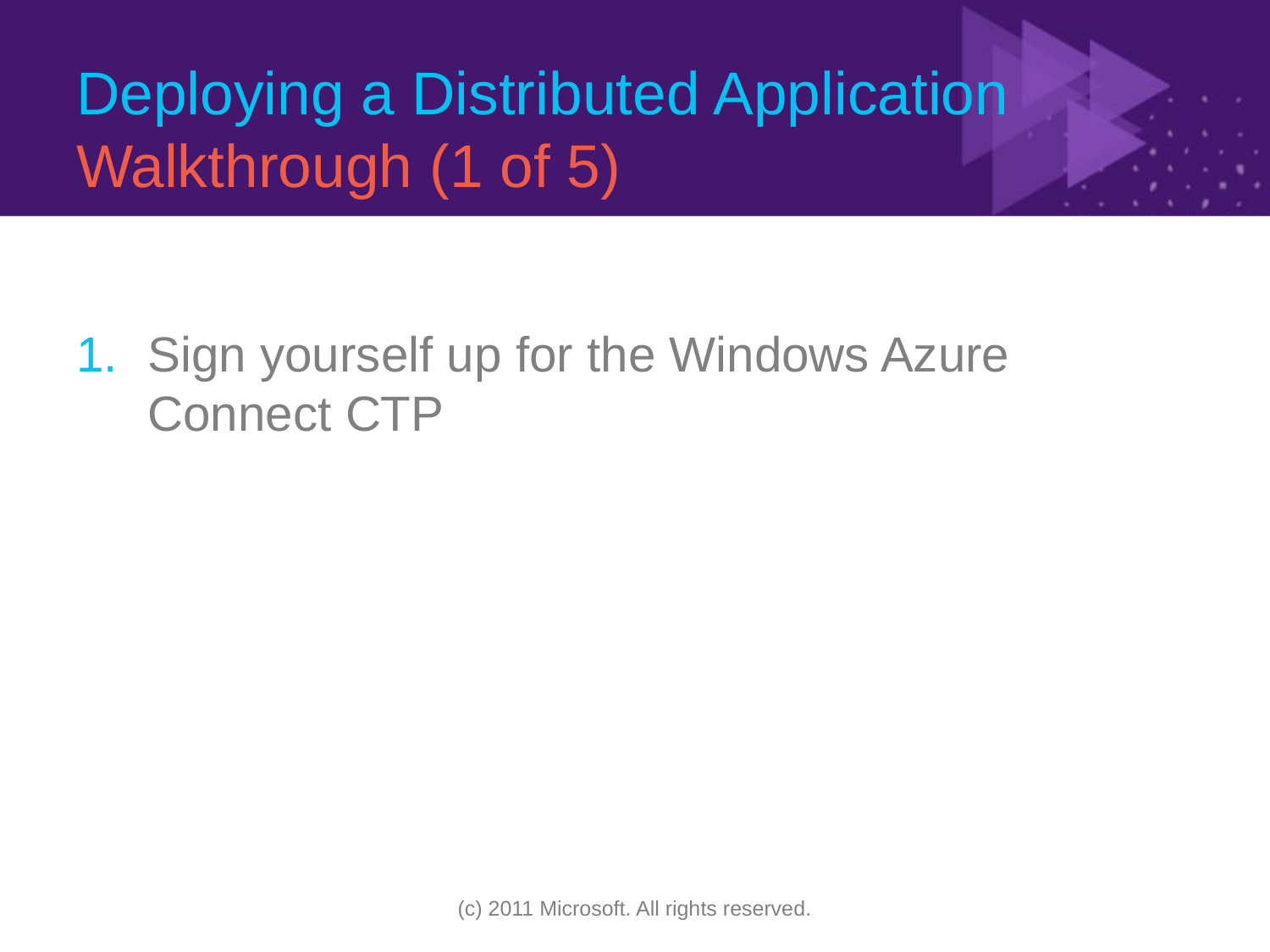

# Deploying a Distributed Application Walkthrough (1 of 5)
Sign yourself up for the Windows Azure Connect CTP
(c) 2011 Microsoft. All rights reserved.